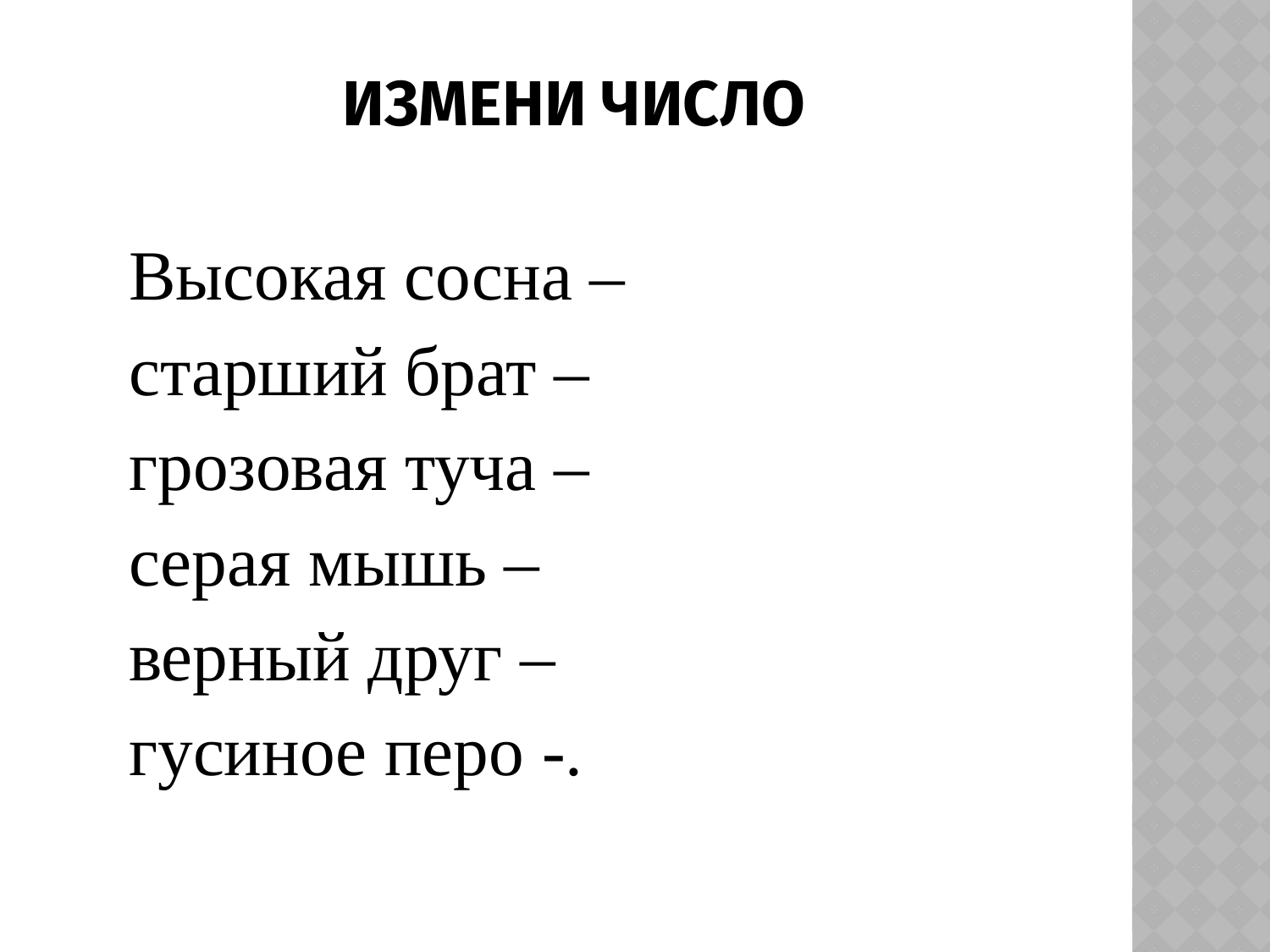

# Измени число
   Высокая сосна –
   старший брат –
   грозовая туча –
   серая мышь –
   верный друг –
   гусиное перо -.